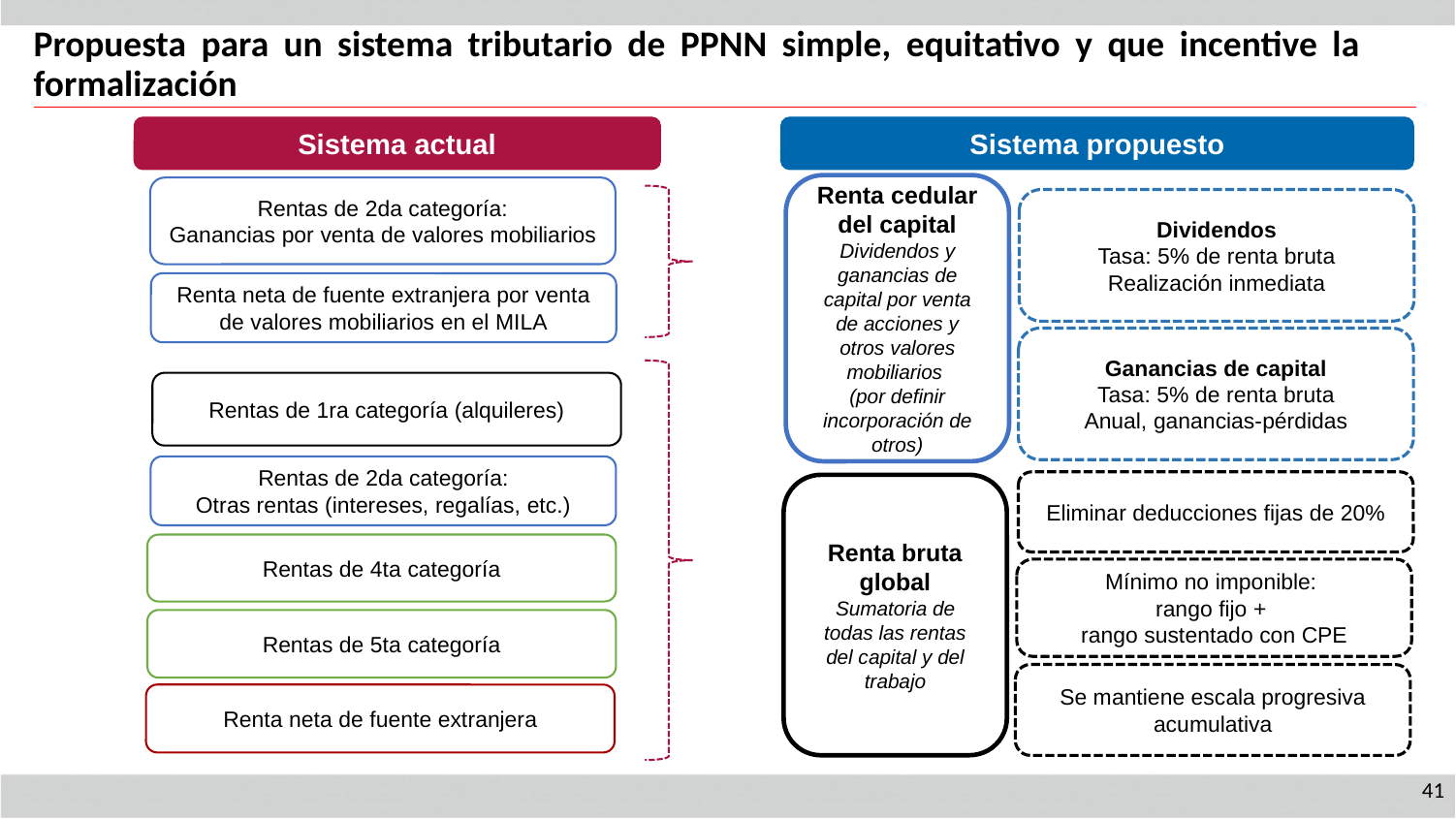

Propuesta para un sistema tributario de PPNN simple, equitativo y que incentive la formalización
Sistema actual
Sistema propuesto
Renta cedular del capital
Dividendos y ganancias de capital por venta de acciones y otros valores mobiliarios
(por definir incorporación de otros)
Rentas de 2da categoría:
Ganancias por venta de valores mobiliarios

Dividendos
Tasa: 5% de renta bruta
Realización inmediata
Renta neta de fuente extranjera por venta de valores mobiliarios en el MILA
Ganancias de capital
Tasa: 5% de renta bruta
Anual, ganancias-pérdidas

Rentas de 1ra categoría (alquileres)
Rentas de 2da categoría:
Otras rentas (intereses, regalías, etc.)
Eliminar deducciones fijas de 20%
Renta bruta global
Sumatoria de todas las rentas del capital y del trabajo
Rentas de 4ta categoría
Mínimo no imponible:
rango fijo +
rango sustentado con CPE
Rentas de 5ta categoría
Se mantiene escala progresiva acumulativa
Renta neta de fuente extranjera
41